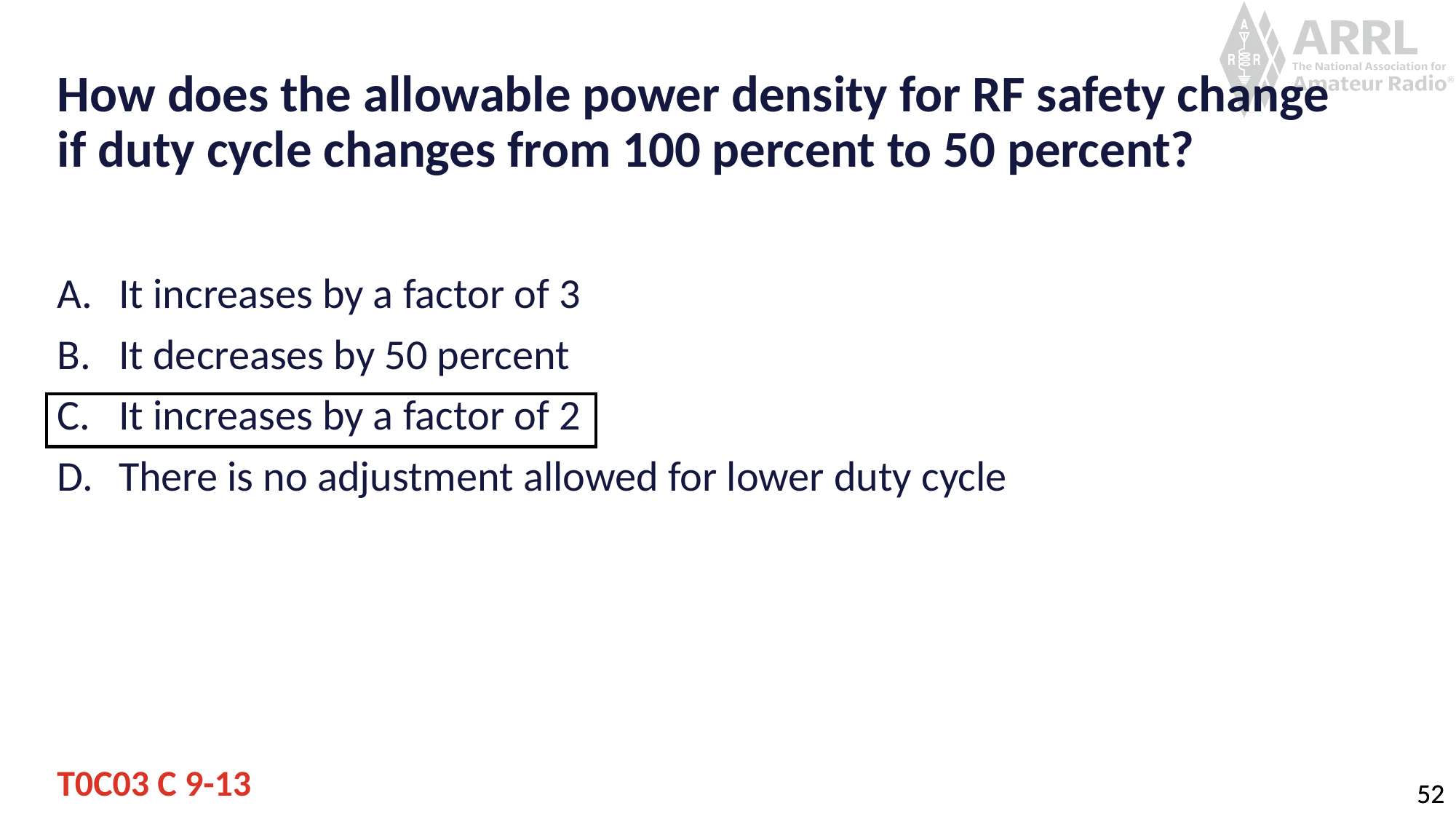

# How does the allowable power density for RF safety change if duty cycle changes from 100 percent to 50 percent?
It increases by a factor of 3
It decreases by 50 percent
It increases by a factor of 2
There is no adjustment allowed for lower duty cycle

T0C03 C 9-13